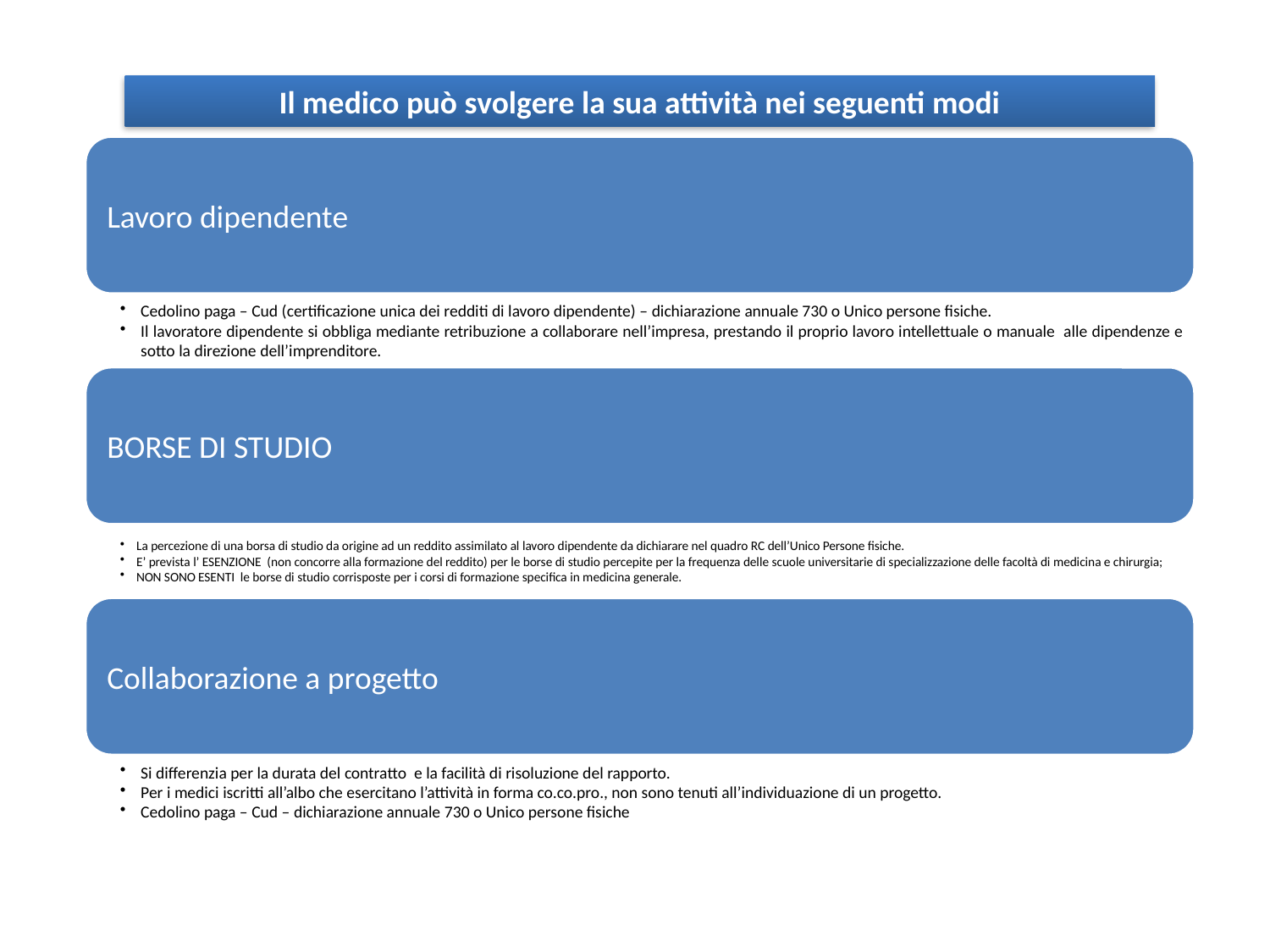

Il medico può svolgere la sua attività nei seguenti modi
Lavoro dipendente
Cedolino paga – Cud (certificazione unica dei redditi di lavoro dipendente) – dichiarazione annuale 730 o Unico persone fisiche.
Collaborazione a progetto
Si differenzia per la durata del contratto  e la facilità di risoluzione del rapporto.
Cedolino paga – Cud – dichiarazione annuale 730 o Unico persone fisiche
Per i medici iscritti all’albo che esercitano l’attività in forma co.co.pro., non sono tenuti all’individuazione di un progetto.
BORSE DI STUDIO
Il lavoratore dipendente si obbliga mediante retribuzione a collaborare nell’impresa, prestando il proprio lavoro intellettuale o manuale  alle dipendenze e sotto la direzione dell’imprenditore.
La percezione di una borsa di studio da origine ad un reddito assimilato al lavoro dipendente da dichiarare nel quadro RC dell’Unico Persone fisiche.
E’ prevista l’ ESENZIONE  (non concorre alla formazione del reddito) per le borse di studio percepite per la frequenza delle scuole universitarie di specializzazione delle facoltà di medicina e chirurgia;
NON SONO ESENTI  le borse di studio corrisposte per i corsi di formazione specifica in medicina generale.